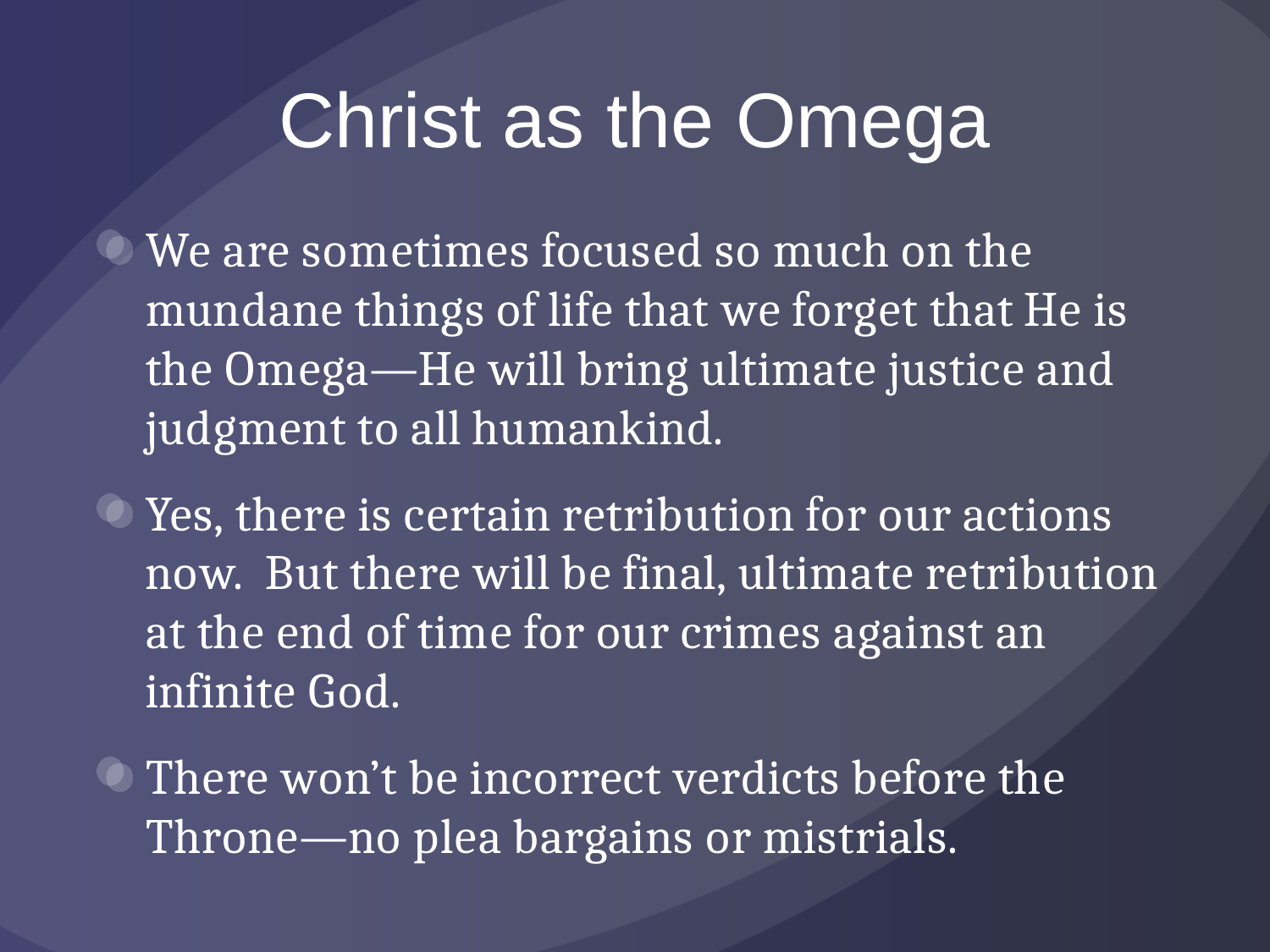

# Christ as the Omega
We are sometimes focused so much on the mundane things of life that we forget that He is the Omega—He will bring ultimate justice and judgment to all humankind.
Yes, there is certain retribution for our actions now.  But there will be final, ultimate retribution at the end of time for our crimes against an infinite God.
There won’t be incorrect verdicts before the Throne—no plea bargains or mistrials.